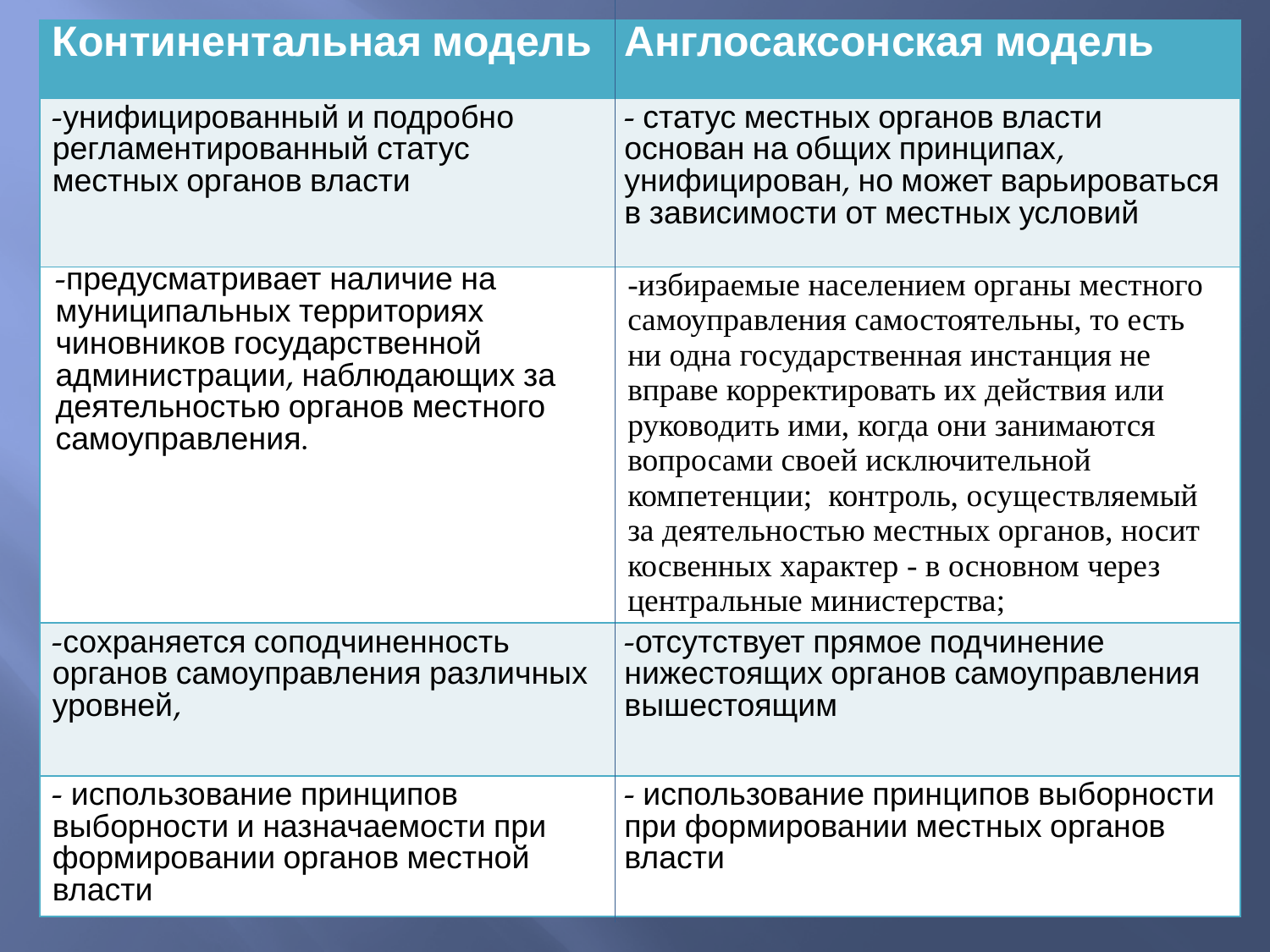

| Континентальная модель | Англосаксонская модель |
| --- | --- |
| -унифицированный и подробно регламентированный статус местных органов власти | - статус местных органов власти основан на общих принципах, унифицирован, но может варьироваться в зависимости от местных условий |
| -предусматривает наличие на муниципальных территориях чиновников государственной администрации, наблюдающих за деятельностью органов местного самоуправления. | -избираемые населением органы местного самоуправления самостоятельны, то есть ни одна государственная инстанция не вправе корректировать их действия или руководить ими, когда они занимаются вопросами своей исключительной компетенции; контроль, осуществляемый за деятельностью местных органов, носит косвенных характер - в основном через центральные министерства; |
| -сохраняется соподчиненность органов самоуправления различных уровней, | -отсутствует прямое подчинение нижестоящих органов самоуправления вышестоящим |
| - использование принципов выборности и назначаемости при формировании органов местной власти | - использование принципов выборности при формировании местных органов власти |
#